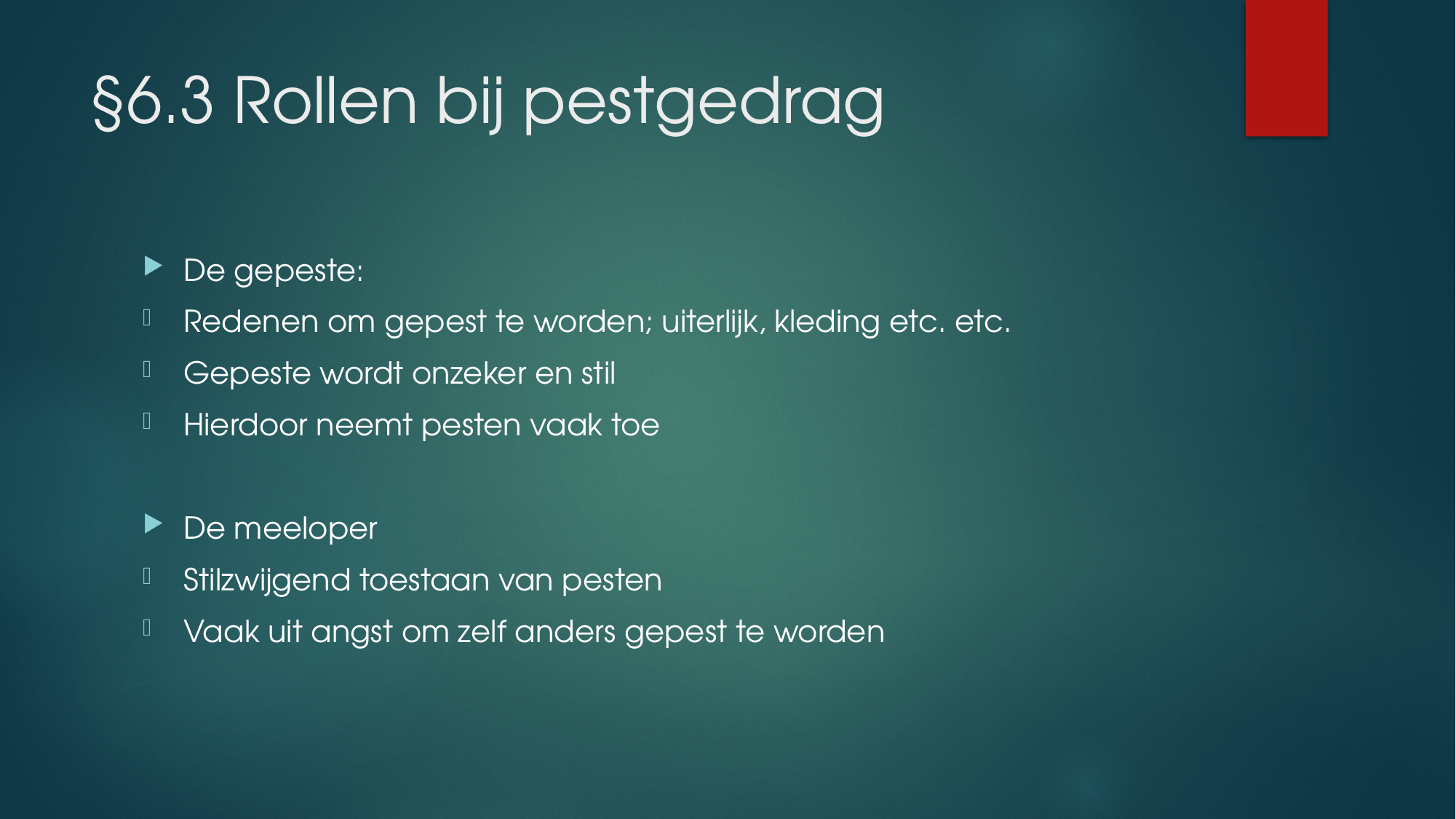

# §6.3 Rollen bij pestgedrag
De gepeste:
Redenen om gepest te worden; uiterlijk, kleding etc. etc.
Gepeste wordt onzeker en stil
Hierdoor neemt pesten vaak toe

De meeloper
Stilzwijgend toestaan van pesten
Vaak uit angst om zelf anders gepest te worden